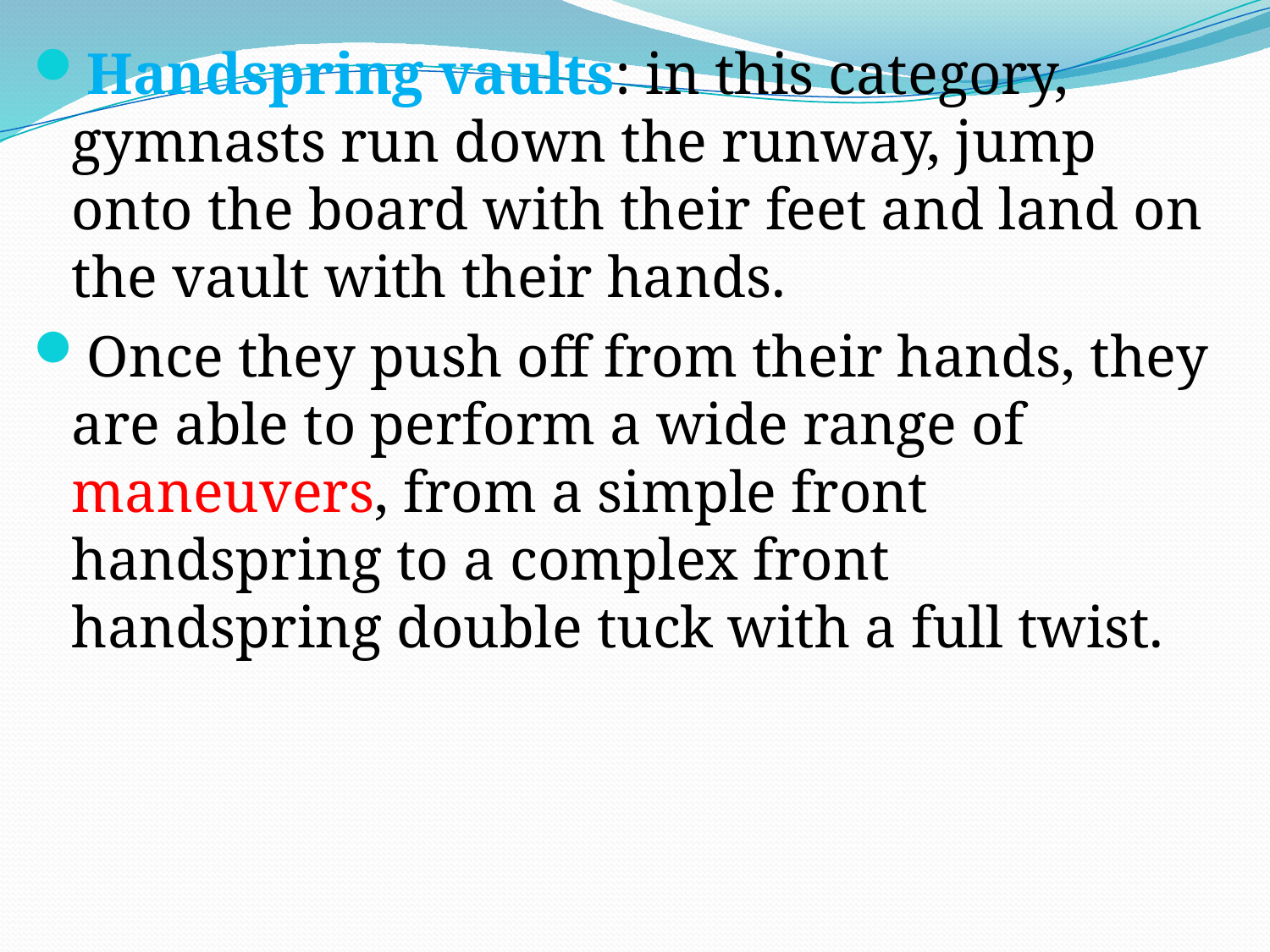

Handspring vaults: in this category, gymnasts run down the runway, jump onto the board with their feet and land on the vault with their hands.
Once they push off from their hands, they are able to perform a wide range of maneuvers, from a simple front handspring to a complex front handspring double tuck with a full twist.